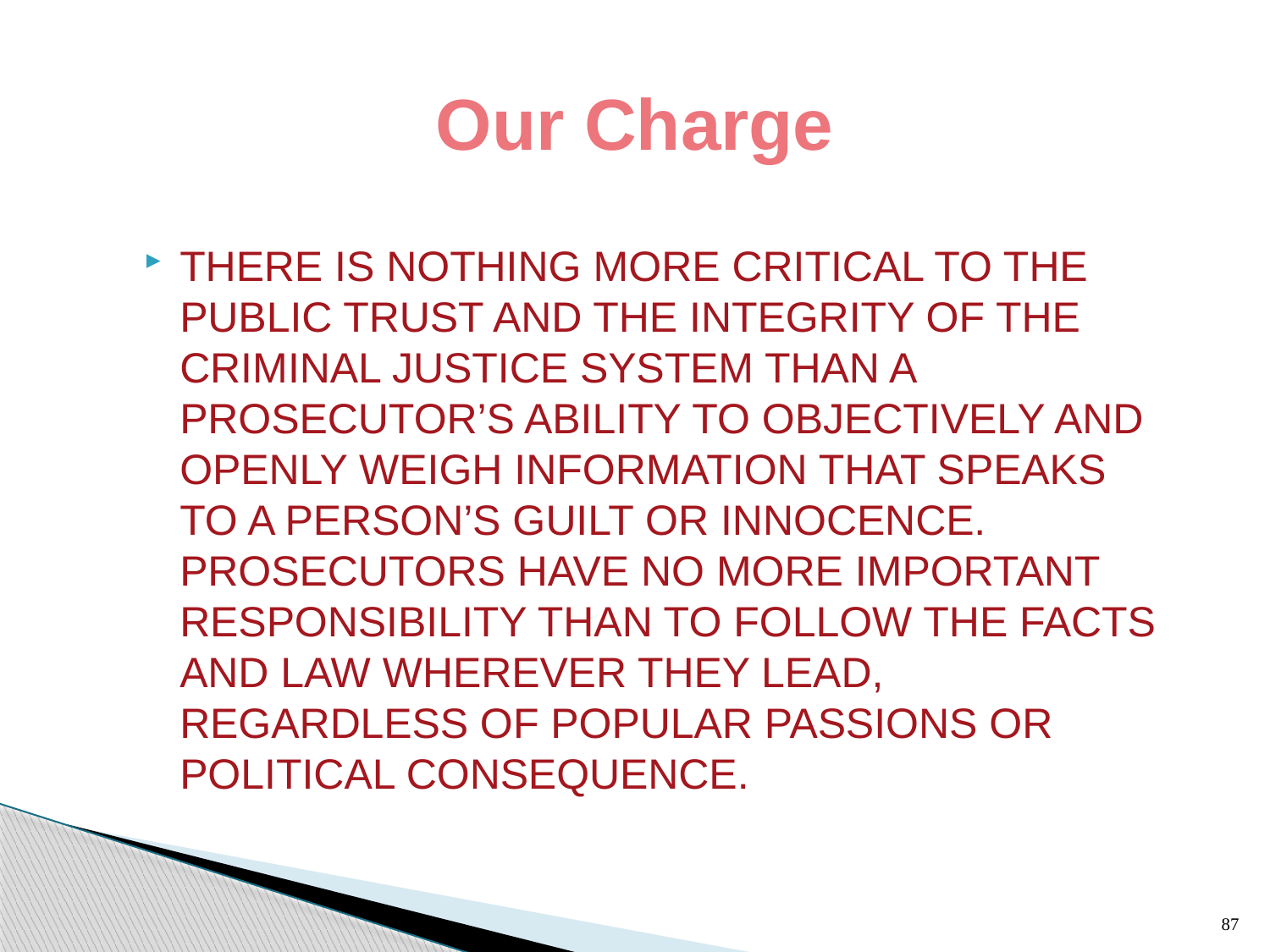

# Our Charge
THERE IS NOTHING MORE CRITICAL TO THE PUBLIC TRUST AND THE INTEGRITY OF THE CRIMINAL JUSTICE SYSTEM THAN A PROSECUTOR’S ABILITY TO OBJECTIVELY AND OPENLY WEIGH INFORMATION THAT SPEAKS TO A PERSON’S GUILT OR INNOCENCE.  PROSECUTORS HAVE NO MORE IMPORTANT RESPONSIBILITY THAN TO FOLLOW THE FACTS AND LAW WHEREVER THEY LEAD, REGARDLESS OF POPULAR PASSIONS OR POLITICAL CONSEQUENCE.
87